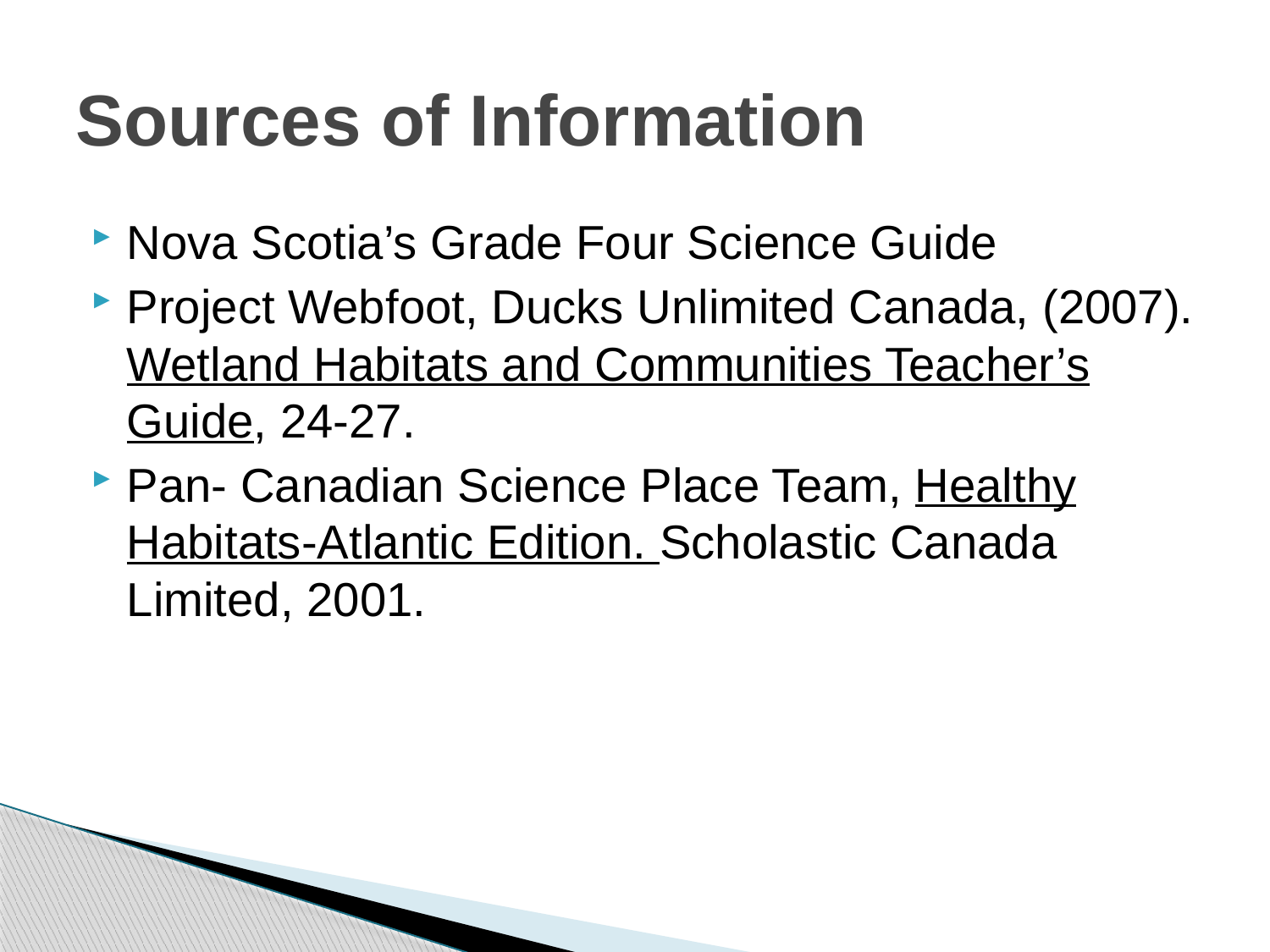

# Sources of Information
Nova Scotia’s Grade Four Science Guide
Project Webfoot, Ducks Unlimited Canada, (2007). Wetland Habitats and Communities Teacher’s Guide, 24-27.
Pan- Canadian Science Place Team, Healthy Habitats-Atlantic Edition. Scholastic Canada Limited, 2001.